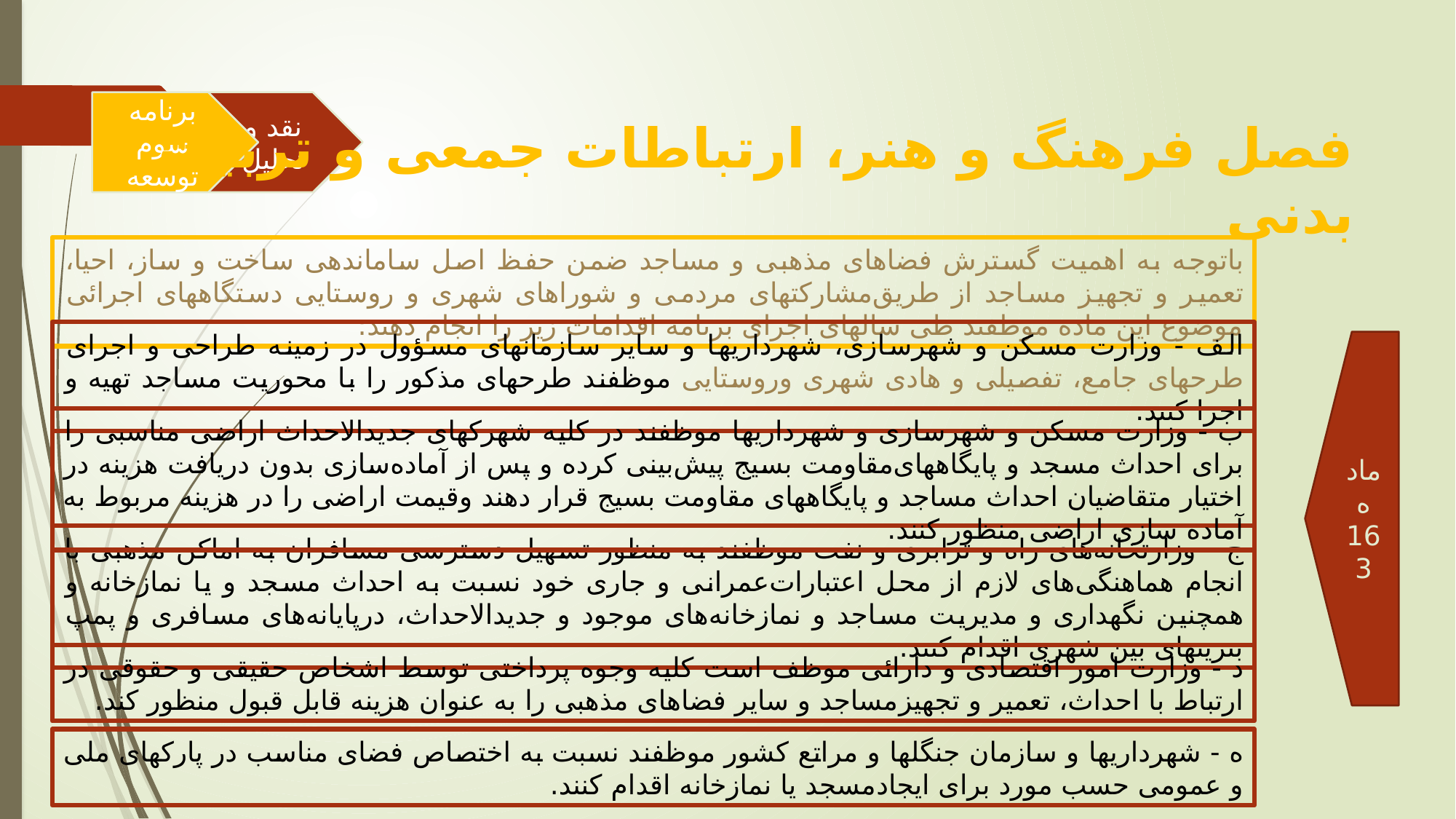

برنامه سوم توسعه
نقد و تحلیل
فصل فرهنگ و هنر، ارتباطات جمعی و تربیت بدنی
باتوجه به اهمیت گسترش فضاهای مذهبی و مساجد ضمن حفظ اصل ساماندهی ساخت و ساز، احیا، تعمیر و تجهیز مساجد از طریق‌مشارکتهای مردمی و شوراهای شهری و روستایی دستگاههای اجرائی موضوع این ماده موظفند طی سالهای اجرای برنامه اقدامات زیر را انجام دهند:
‌الف - وزارت مسکن و شهرسازی، شهرداریها و سایر سازمانهای مسؤول در زمینه طراحی و اجرای طرحهای جامع، تفصیلی و هادی شهری و‌روستایی موظفند طرحهای مذکور را با محوریت مساجد تهیه و اجرا کنند.
ماده 163
ب - وزارت مسکن و شهرسازی و شهرداریها موظفند در کلیه شهرکهای جدیدالاحداث اراضی مناسبی را برای احداث مسجد و پایگاههای‌مقاومت بسیج پیش‌بینی کرده و پس از آماده‌سازی بدون دریافت هزینه در اختیار متقاضیان احداث مساجد و پایگاههای مقاومت بسیج قرار دهند و‌قیمت اراضی را در هزینه مربوط به آماده سازی اراضی منظور کنند.
ج - وزارتخانه‌های راه و ترابری و نفت موظفند به منظور تسهیل دسترسی مسافران به اماکن مذهبی با انجام هماهنگی‌های لازم از محل اعتبارات‌عمرانی و جاری خود نسبت به احداث مسجد و یا نمازخانه و همچنین نگهداری و مدیریت مساجد و نمازخانه‌های موجود و جدیدالاحداث، در‌پایانه‌های مسافری و پمپ بنزینهای بین شهری اقدام کنند.
‌د - وزارت امور اقتصادی و دارائی موظف است کلیه وجوه پرداختی توسط اشخاص حقیقی و حقوقی در ارتباط با احداث، تعمیر و تجهیز‌مساجد و سایر فضاهای مذهبی را به عنوان هزینه قابل قبول منظور کند.
ه - شهرداریها و سازمان جنگلها و مراتع کشور موظفند نسبت به اختصاص فضای مناسب در پارکهای ملی و عمومی حسب مورد برای ایجاد‌مسجد یا نمازخانه اقدام کنند.